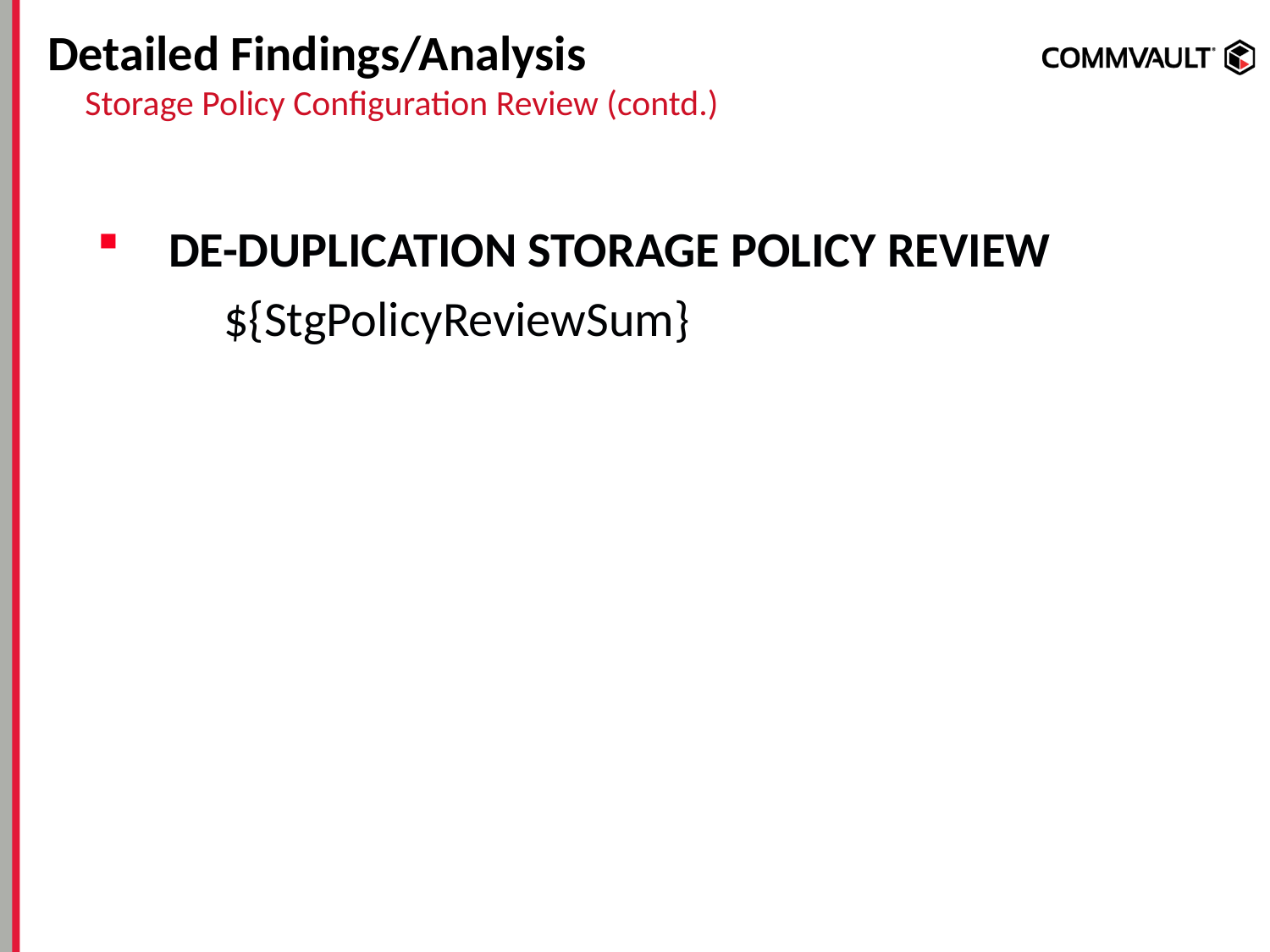

# Detailed Findings/Analysis
Storage Policy Configuration Review (contd.)
DE-DUPLICATION STORAGE POLICY REVIEW
	${StgPolicyReviewSum}